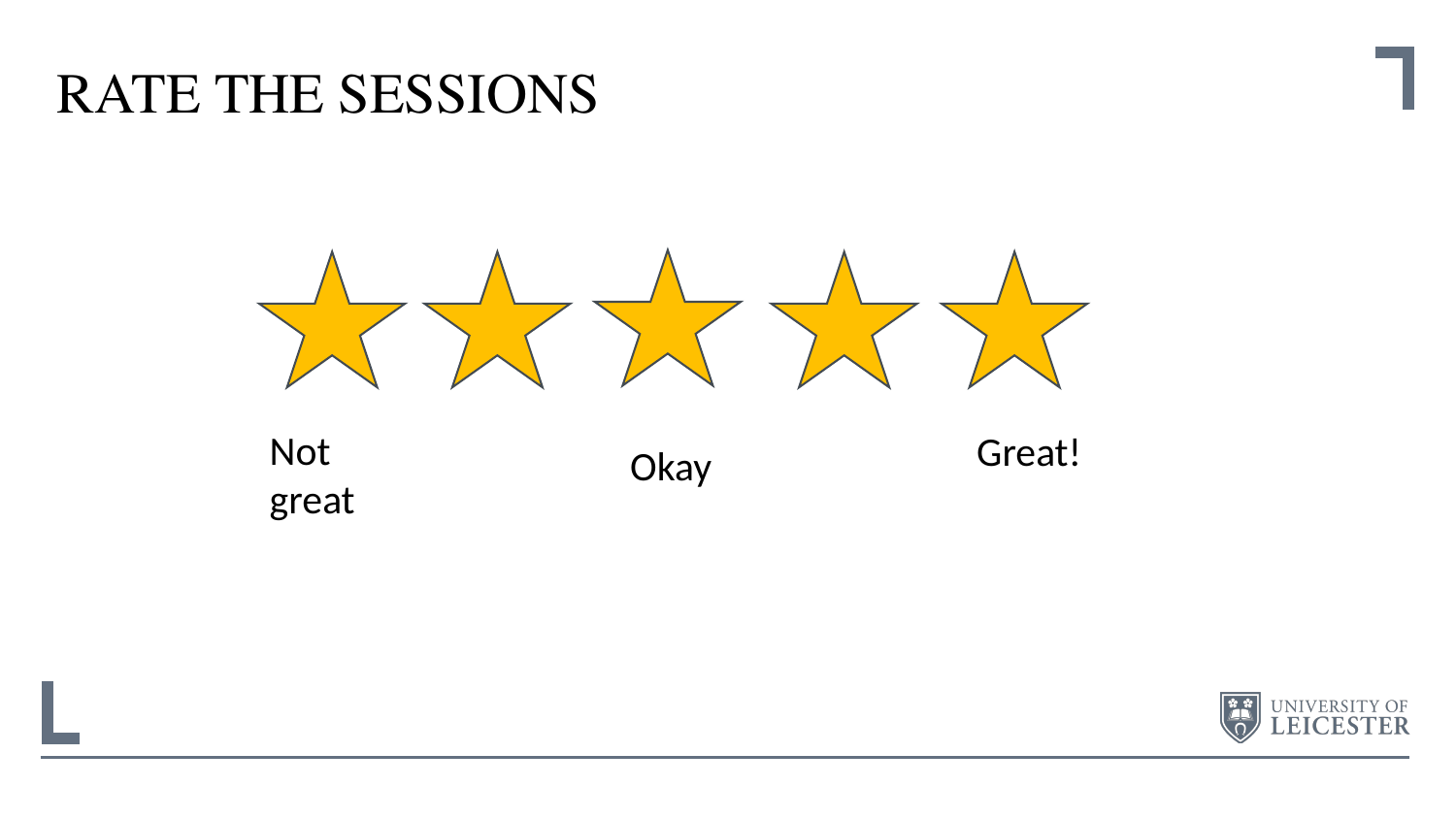

# Rate the sessions

Not great
Great!
Okay